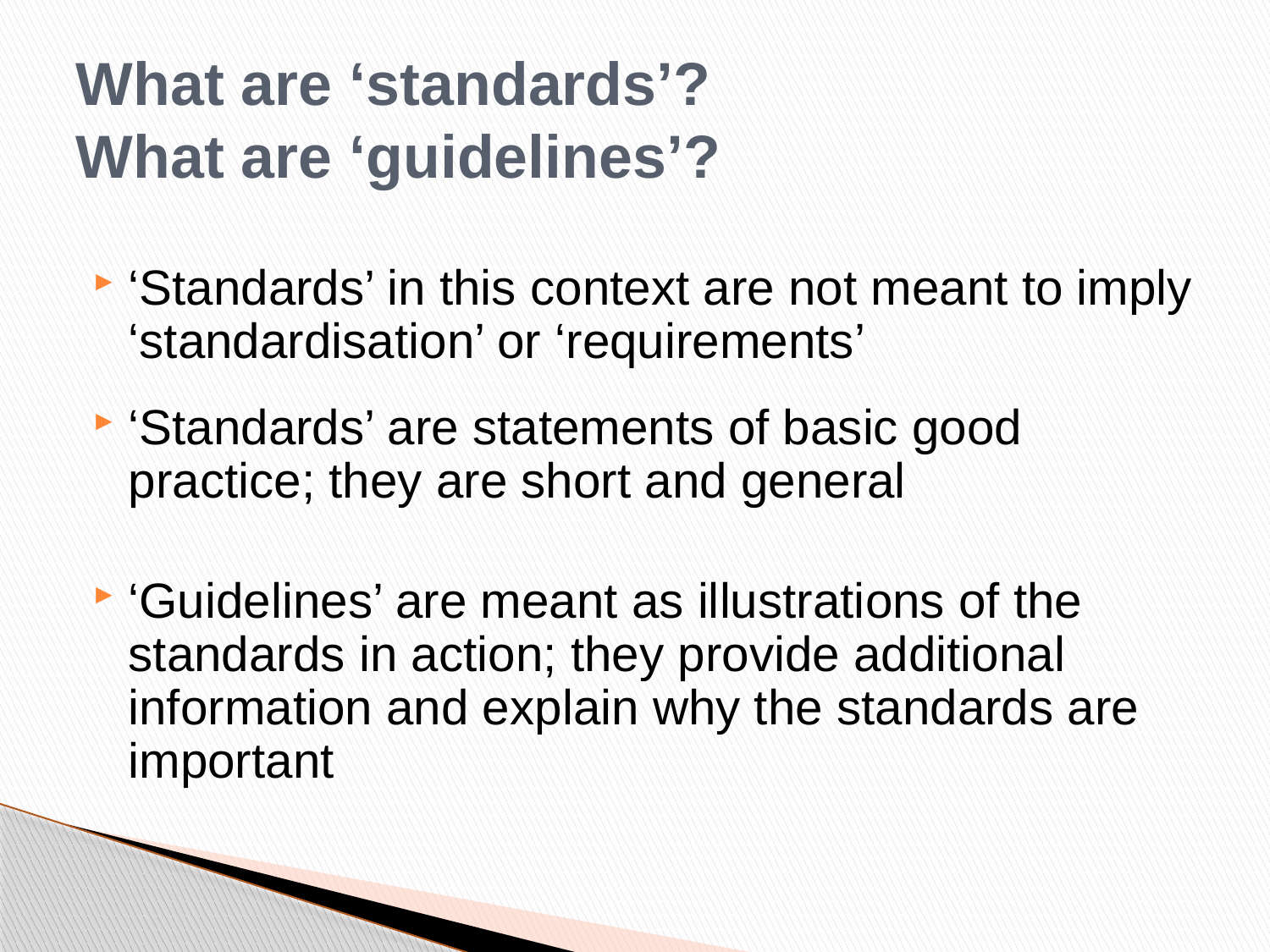

# What are ‘standards’? What are ‘guidelines’?
‘Standards’ in this context are not meant to imply ‘standardisation’ or ‘requirements’

‘Standards’ are statements of basic good practice; they are short and general

‘Guidelines’ are meant as illustrations of the standards in action; they provide additional information and explain why the standards are important